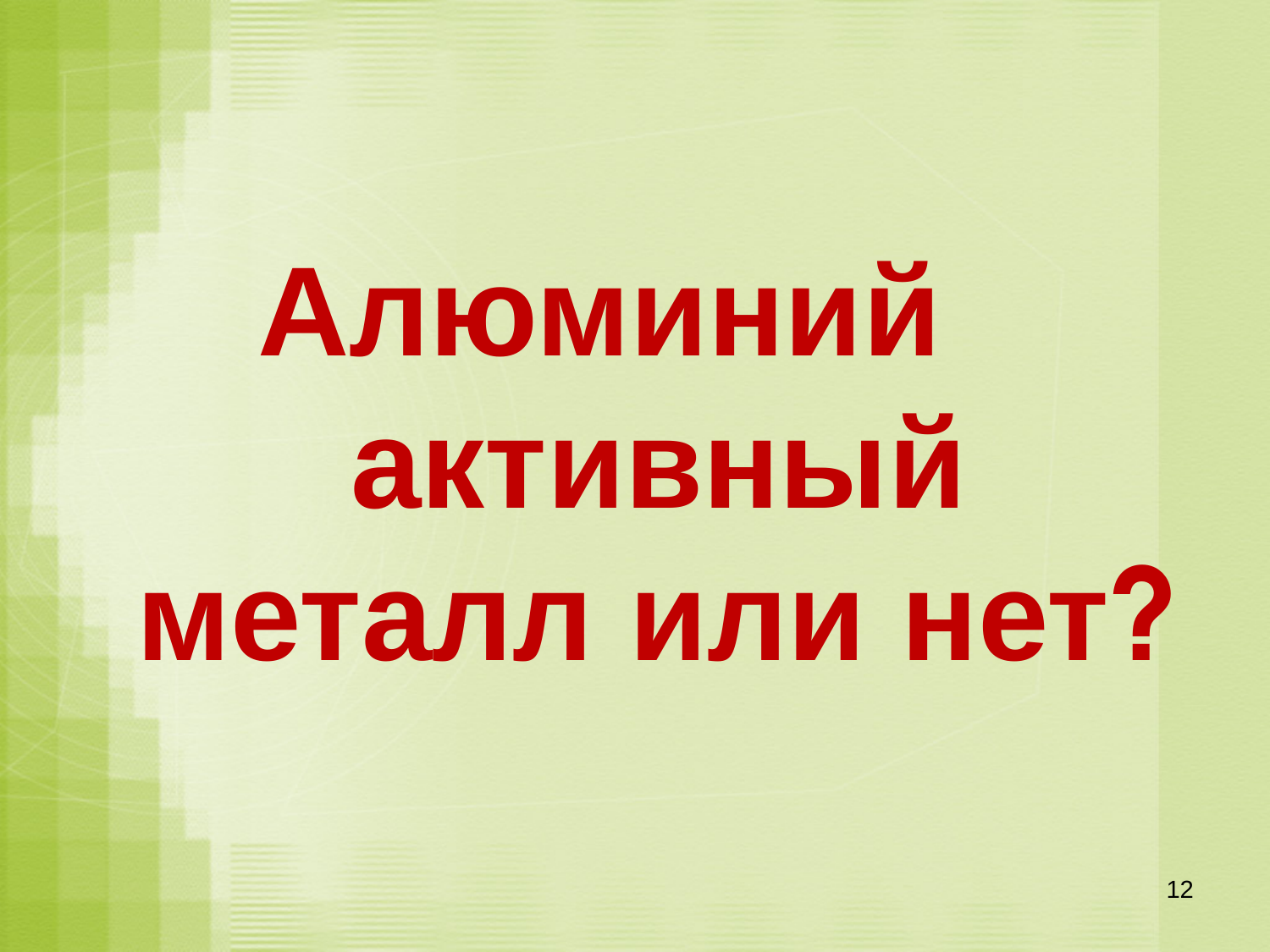

#
Алюминий   активный металл или нет?

12